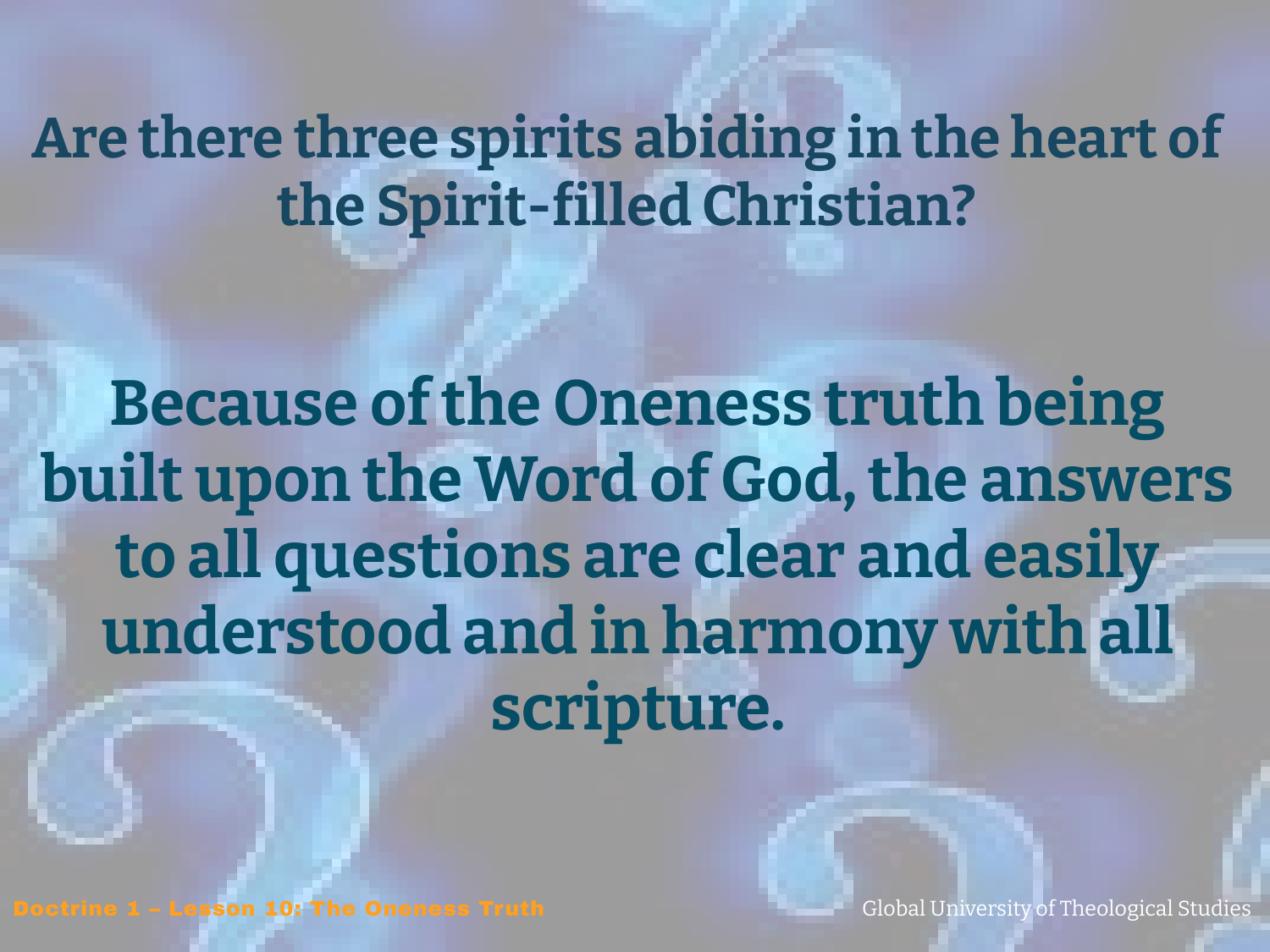

Are there three spirits abiding in the heart of the Spirit-filled Christian?
Because of the Oneness truth being built upon the Word of God, the answers to all questions are clear and easily understood and in harmony with all scripture.
Doctrine 1 – Lesson 10: The Oneness Truth                                        Global University of Theological Studies